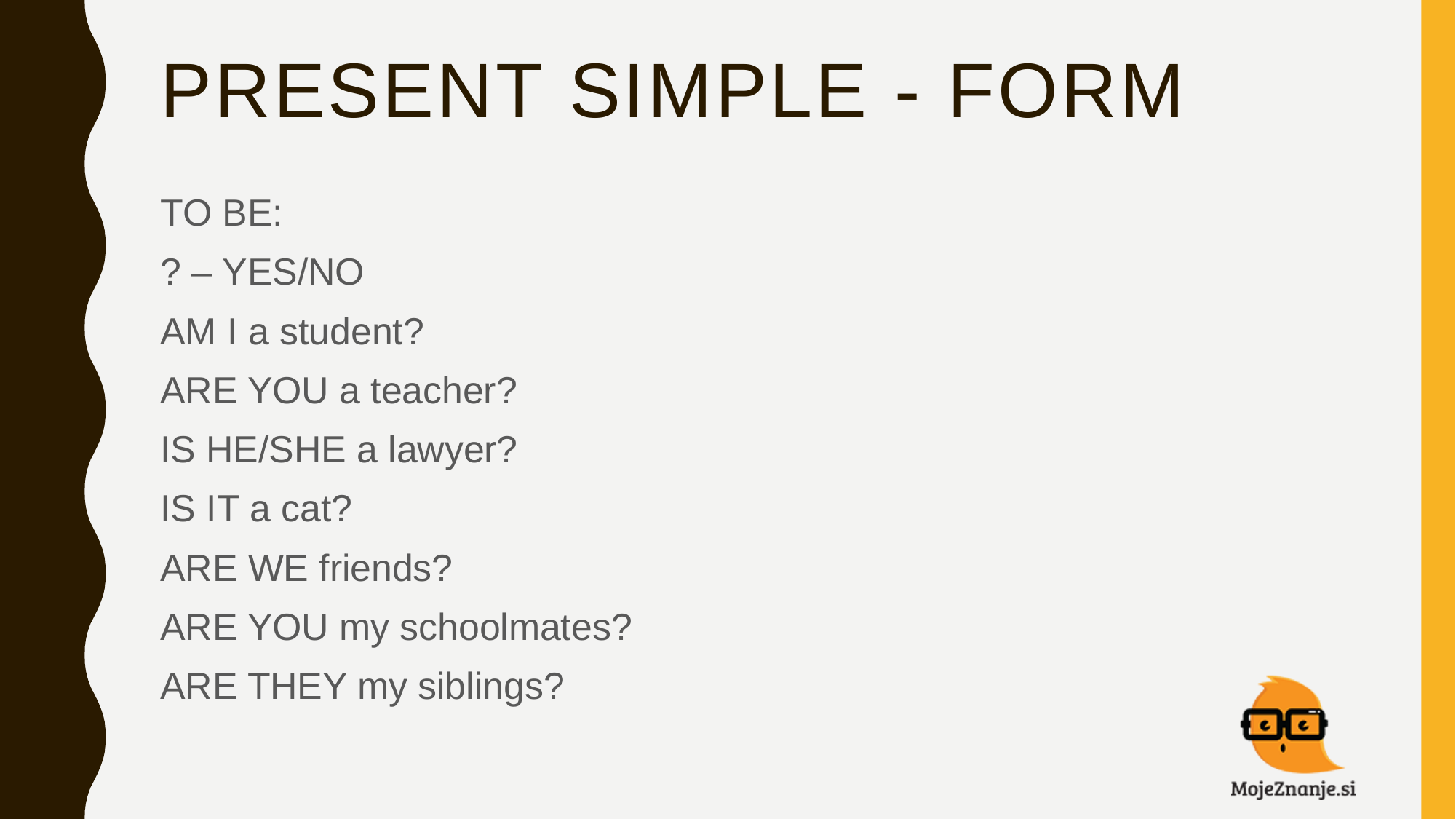

# PRESENT SIMPLE - FORM
TO BE:
? – YES/NO
AM I a student?
ARE YOU a teacher?
IS HE/SHE a lawyer?
IS IT a cat?
ARE WE friends?
ARE YOU my schoolmates?
ARE THEY my siblings?